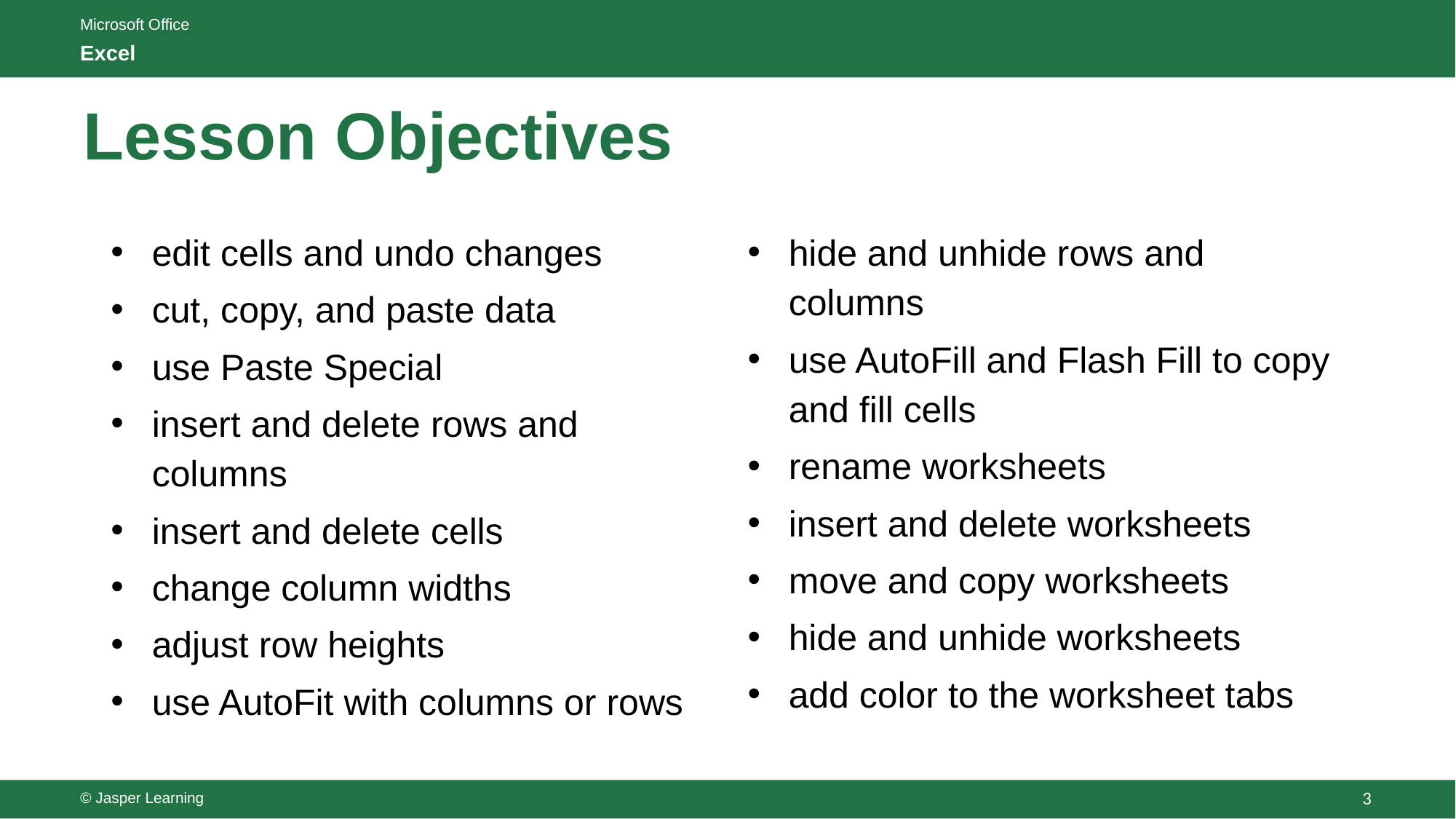

# Lesson Objectives
edit cells and undo changes
cut, copy, and paste data
use Paste Special
insert and delete rows and columns
insert and delete cells
change column widths
adjust row heights
use AutoFit with columns or rows
hide and unhide rows and columns
use AutoFill and Flash Fill to copy and fill cells
rename worksheets
insert and delete worksheets
move and copy worksheets
hide and unhide worksheets
add color to the worksheet tabs
© Jasper Learning
3